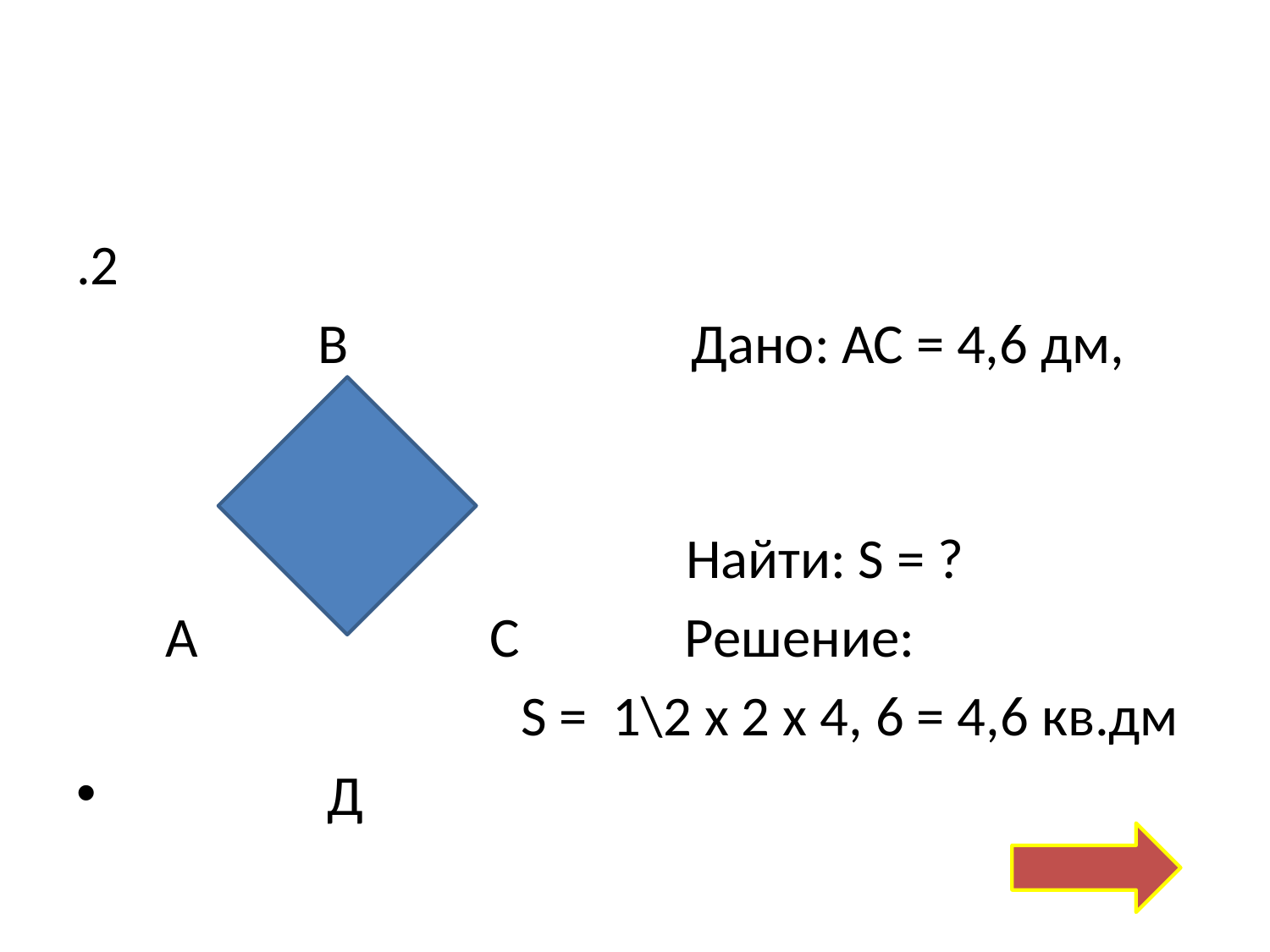

#
.2
                   В                           Дано: АС = 4,6 дм,
                                                Найти: S = ?
       А                       С             Решение:
                                   S =  1\2 х 2 х 4, 6 = 4,6 кв.дм
                Д